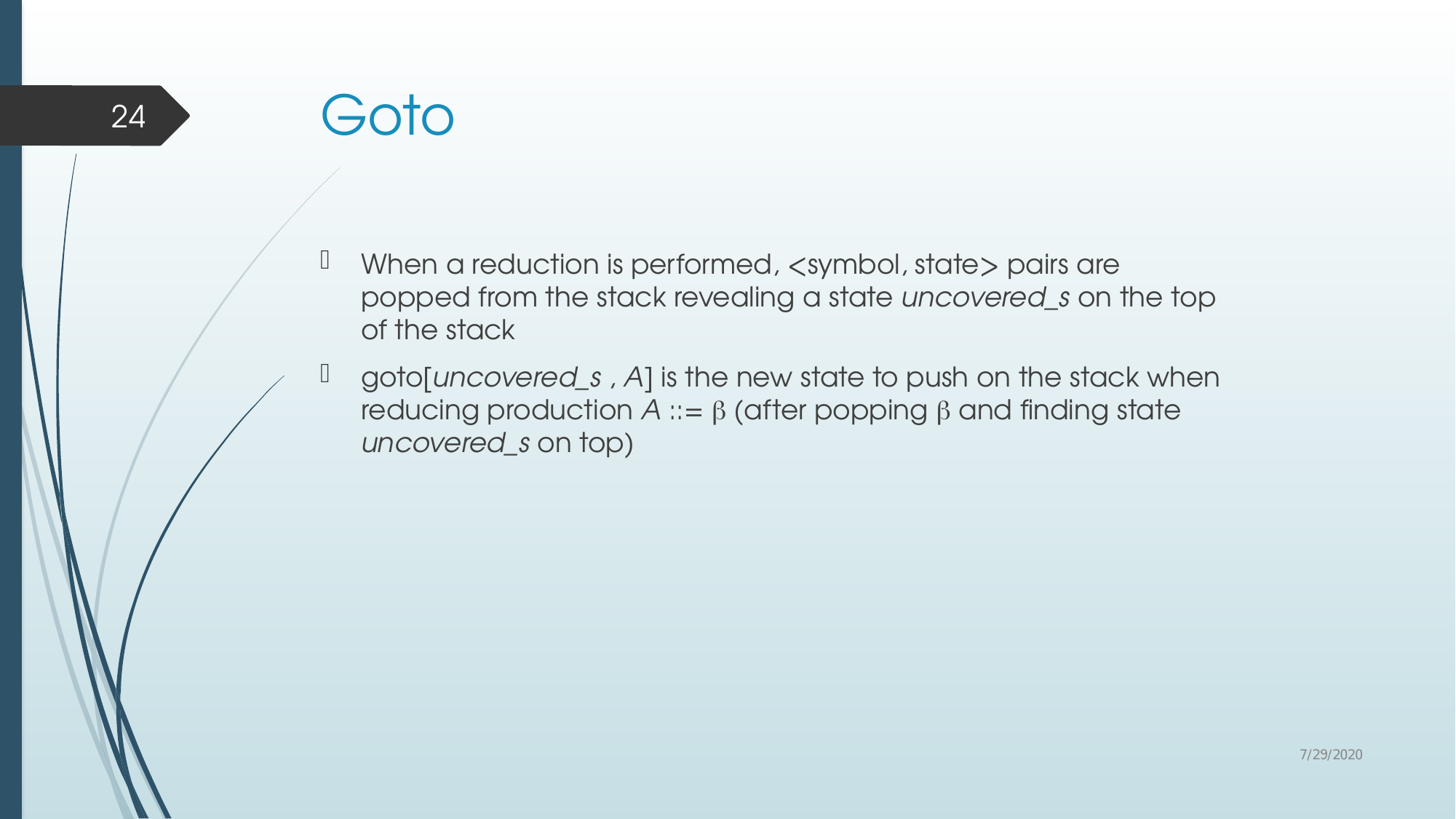

# Goto
24
When a reduction is performed, <symbol, state> pairs are popped from the stack revealing a state uncovered_s on the top of the stack
goto[uncovered_s , A] is the new state to push on the stack when reducing production A ::= β (after popping β and finding state uncovered_s on top)
7/29/2020